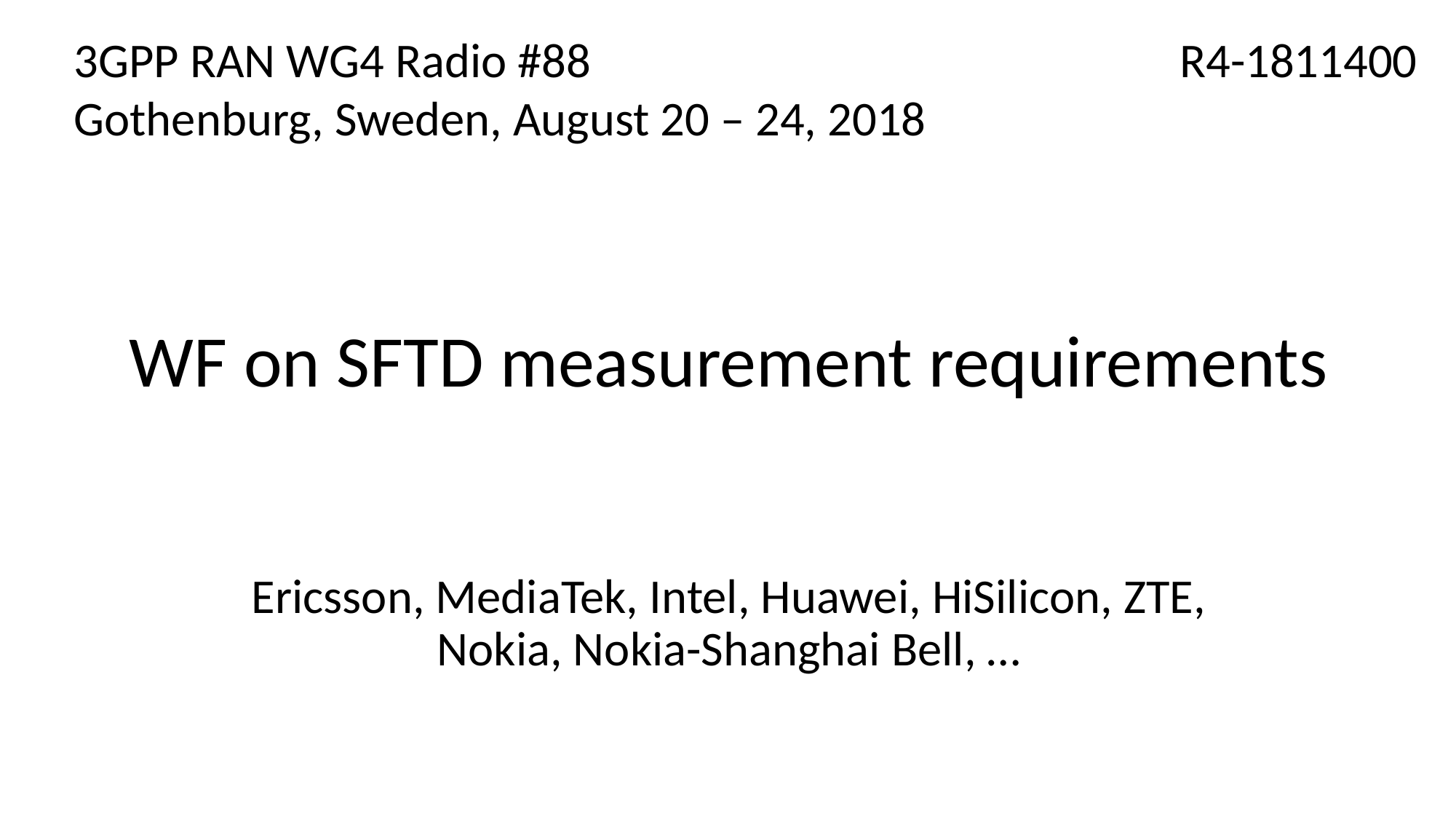

3GPP RAN WG4 Radio #88
Gothenburg, Sweden, August 20 – 24, 2018
R4-1811400
# WF on SFTD measurement requirements
Ericsson, MediaTek, Intel, Huawei, HiSilicon, ZTE, Nokia, Nokia-Shanghai Bell, …